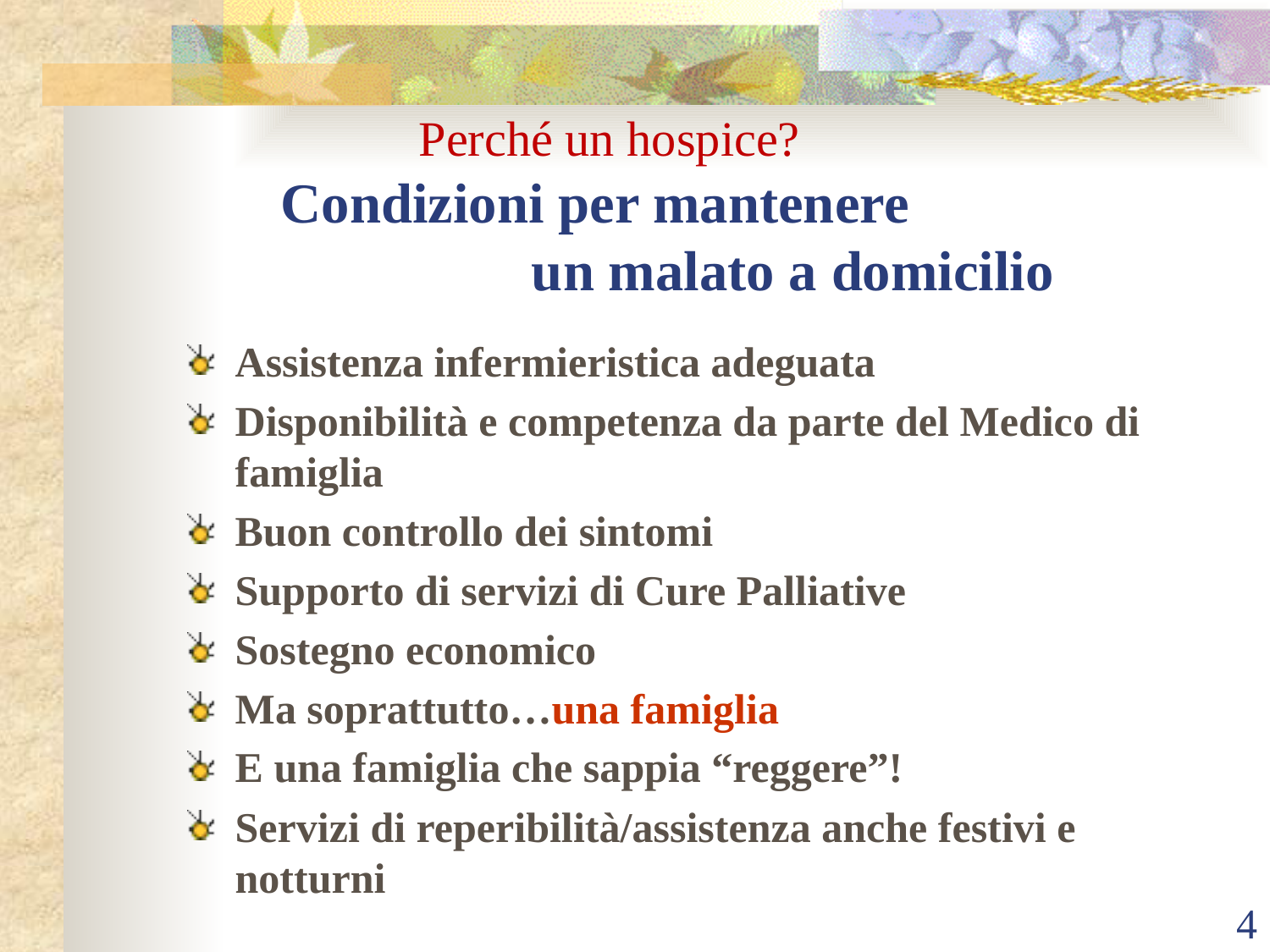

Perché un hospice?
 Condizioni per mantenere
                            un malato a domicilio
Assistenza infermieristica adeguata
Disponibilità e competenza da parte del Medico di famiglia
Buon controllo dei sintomi
Supporto di servizi di Cure Palliative
Sostegno economico
Ma soprattutto…una famiglia
E una famiglia che sappia “reggere”!
Servizi di reperibilità/assistenza anche festivi e  notturni

4